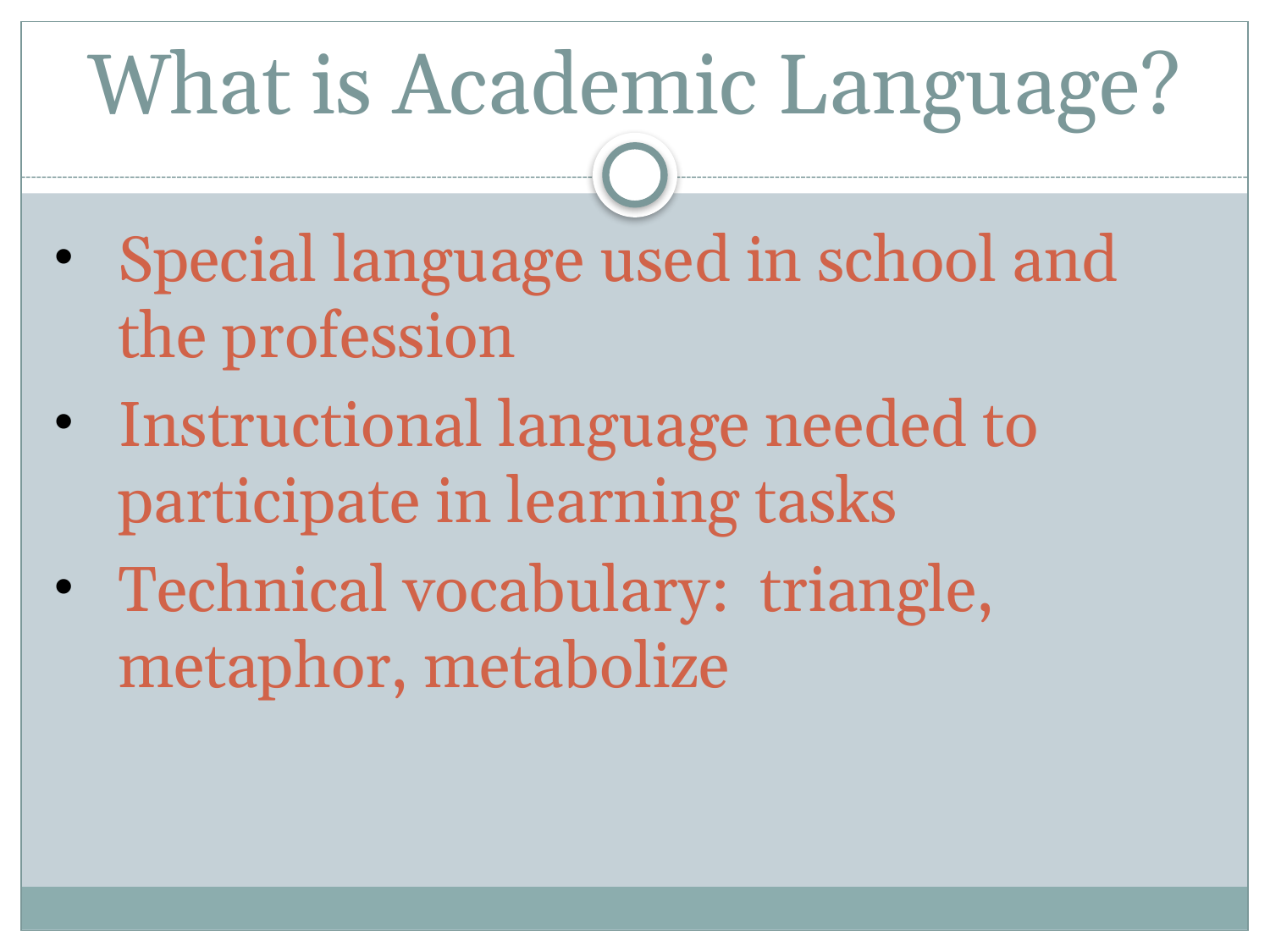

# What is Academic Language?
Special language used in school and the profession
Instructional language needed to  participate in learning tasks
Technical vocabulary:  triangle, metaphor, metabolize